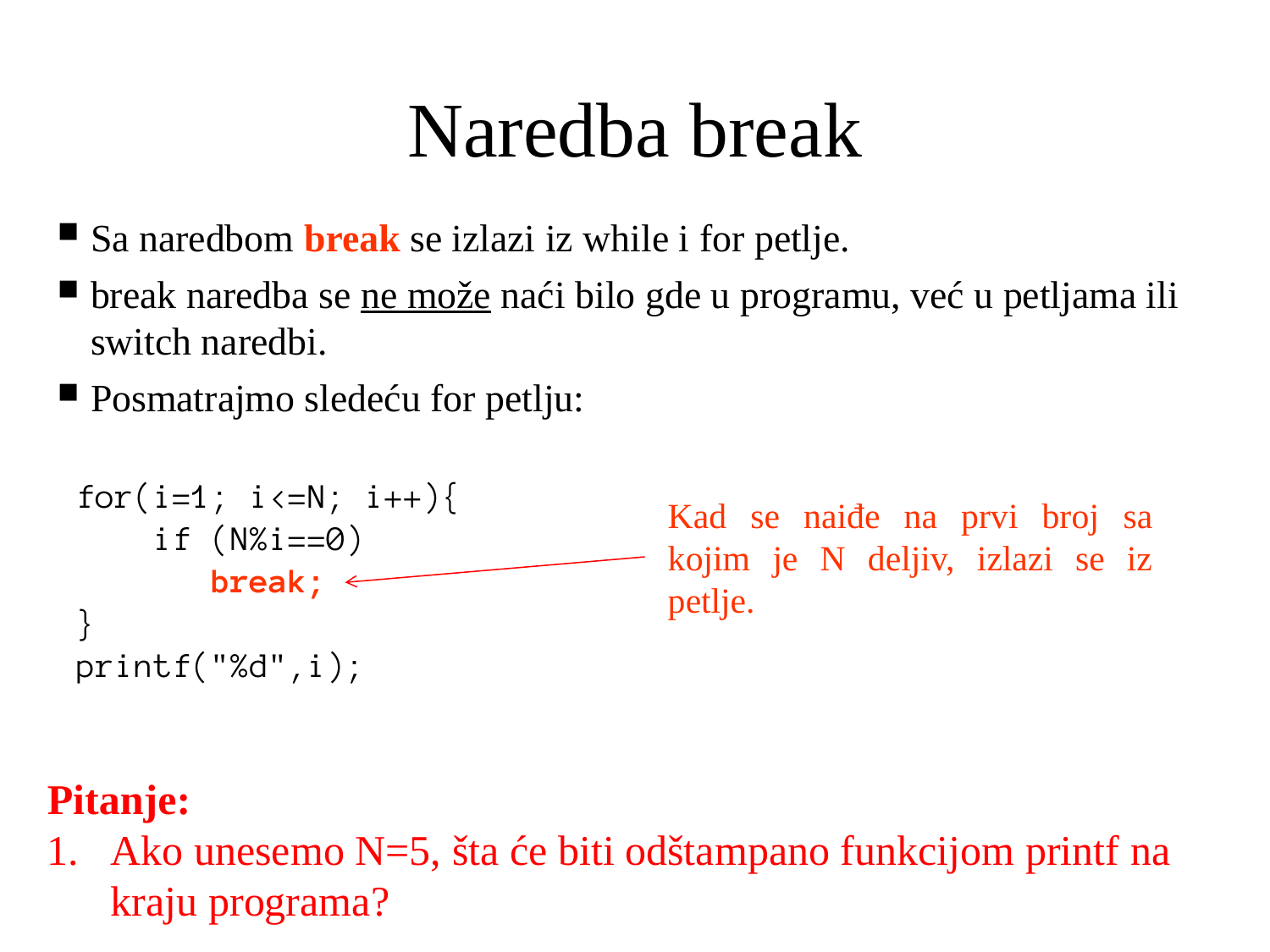

# Naredba break
Sa naredbom break se izlazi iz while i for petlje.
break naredba se ne može naći bilo gde u programu, već u petljama ili switch naredbi.
Posmatrajmo sledeću for petlju:

 for(i=1; i<=N; i++){
     if (N%i==0)
        break;
 }
 printf("%d",i);

Kad se naiđe na prvi broj sa kojim je N deljiv, izlazi se iz petlje.
Pitanje:
Ako unesemo N=5, šta će biti odštampano funkcijom printf na kraju programa?